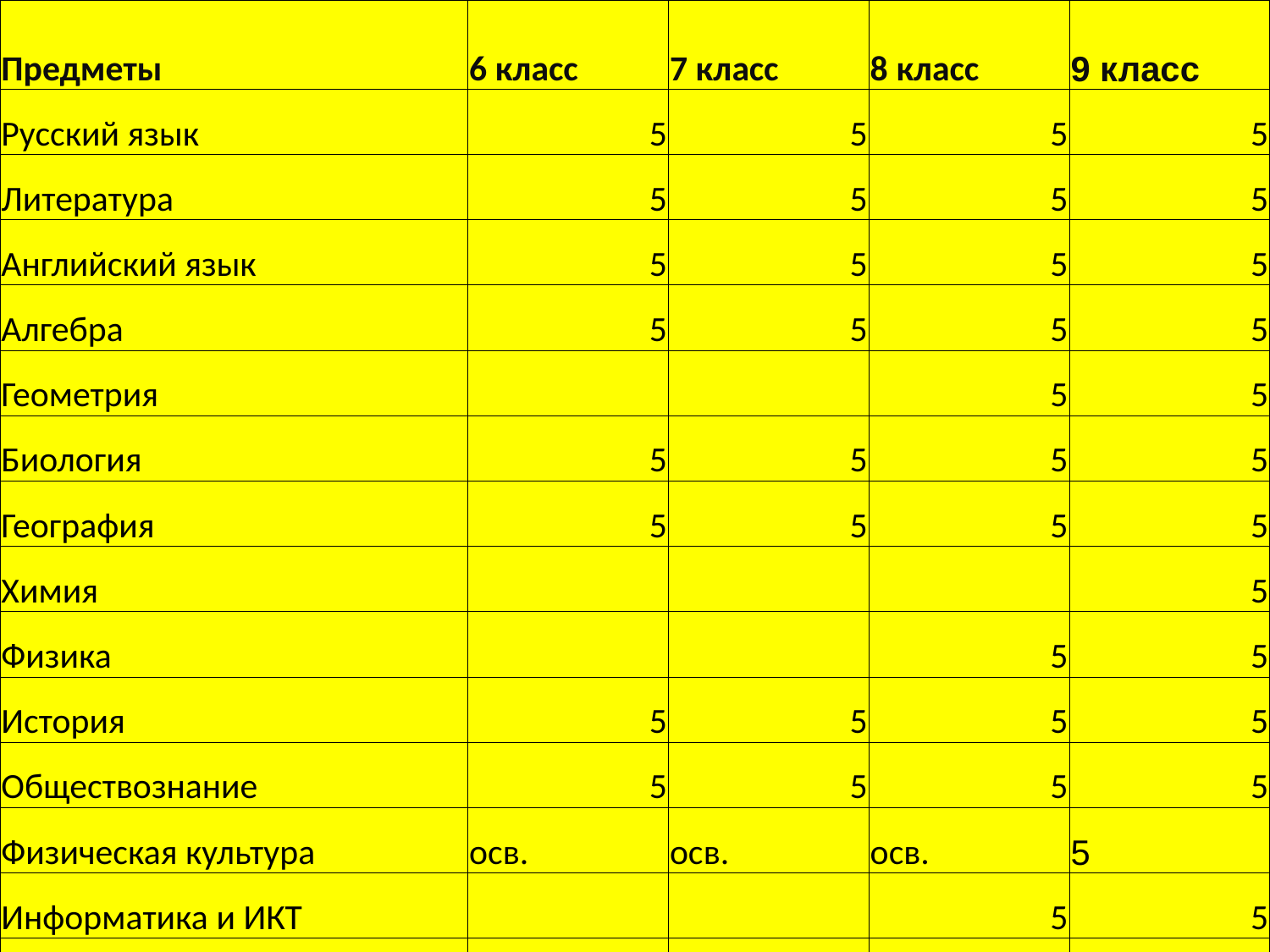

| Предметы | 6 класс | 7 класс | 8 класс | 9 класс |
| --- | --- | --- | --- | --- |
| Русский язык | 5 | 5 | 5 | 5 |
| Литература | 5 | 5 | 5 | 5 |
| Английский язык | 5 | 5 | 5 | 5 |
| Алгебра | 5 | 5 | 5 | 5 |
| Геометрия |  |  | 5 | 5 |
| Биология | 5 | 5 | 5 | 5 |
| География | 5 | 5 | 5 | 5 |
| Химия |  |  |  | 5 |
| Физика |  |  | 5 | 5 |
| История | 5 | 5 | 5 | 5 |
| Обществознание | 5 | 5 | 5 | 5 |
| Физическая культура | осв. | осв. | осв. | 5 |
| Информатика и ИКТ |  |  | 5 | 5 |
| Теория Вероятности |  |  |  | 5 |
| Средний балл | 5 | 5 | 5 | 5 |